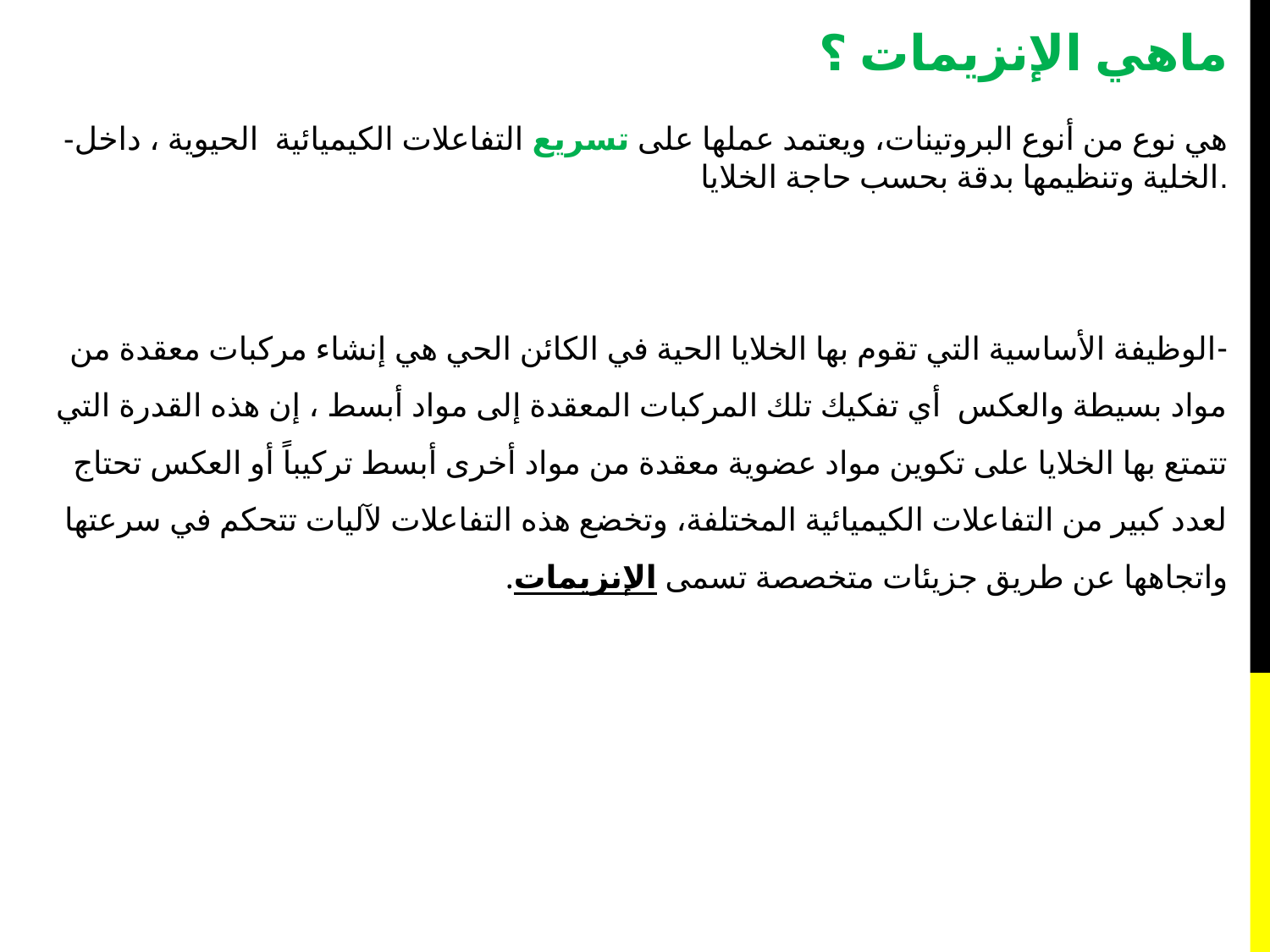

ماهي الإنزيمات ؟

-هي نوع من أنوع البروتينات، ويعتمد عملها على تسريع التفاعلات الكيميائية  الحيوية ، داخل الخلية وتنظيمها بدقة بحسب حاجة الخلايا.

-الوظيفة الأساسية التي تقوم بها الخلايا الحية في الكائن الحي هي إنشاء مركبات معقدة من مواد بسيطة والعكس  أي تفكيك تلك المركبات المعقدة إلى مواد أبسط ، إن هذه القدرة التي تتمتع بها الخلايا على تكوين مواد عضوية معقدة من مواد أخرى أبسط تركيباً أو العكس تحتاج لعدد كبير من التفاعلات الكيميائية المختلفة، وتخضع هذه التفاعلات لآليات تتحكم في سرعتها واتجاهها عن طريق جزيئات متخصصة تسمى الإنزيمات.